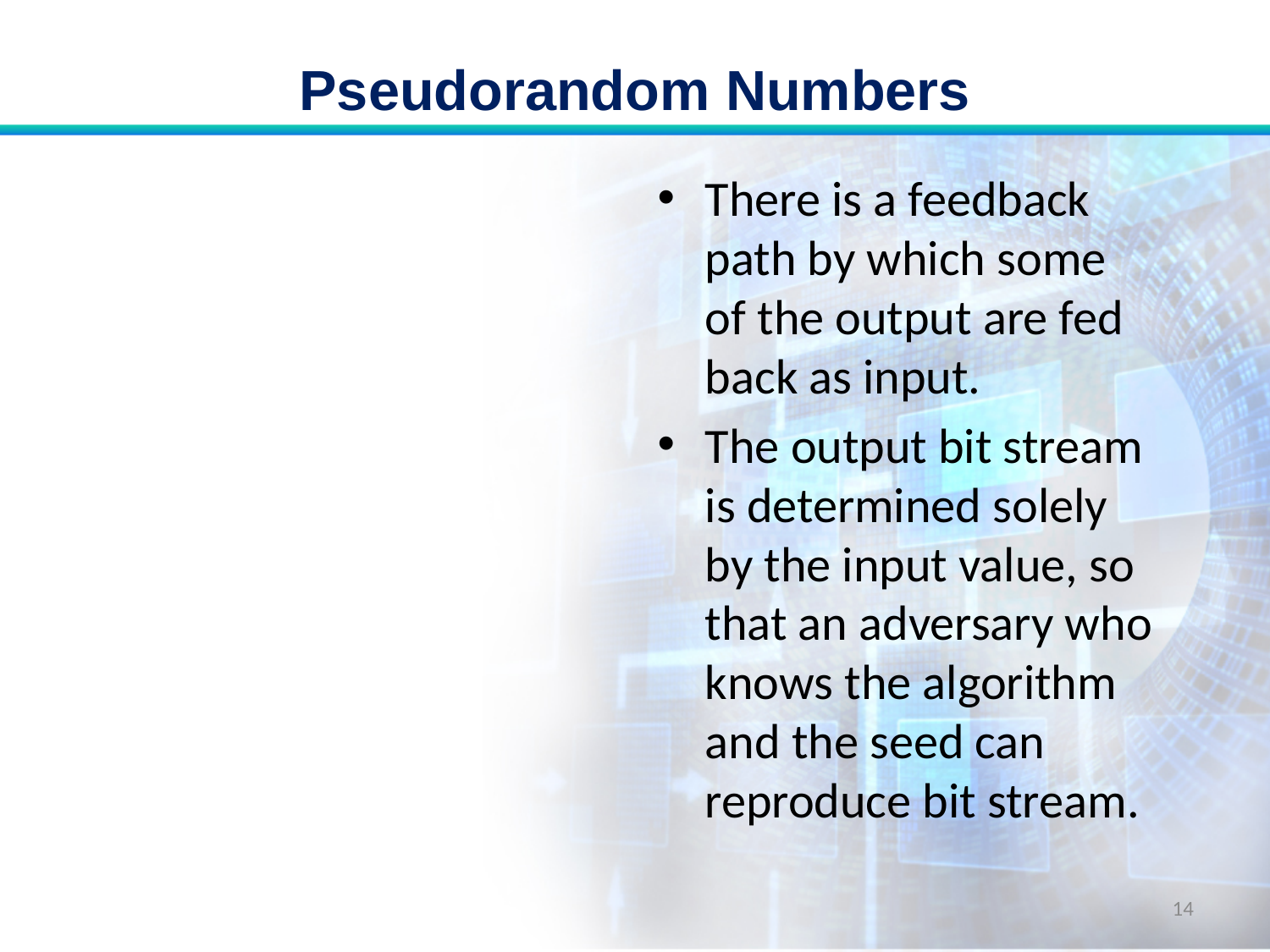

# Pseudorandom Numbers
There is a feedback path by which some of the output are fed back as input.
The output bit stream is determined solely by the input value, so that an adversary who knows the algorithm and the seed can reproduce bit stream.
14